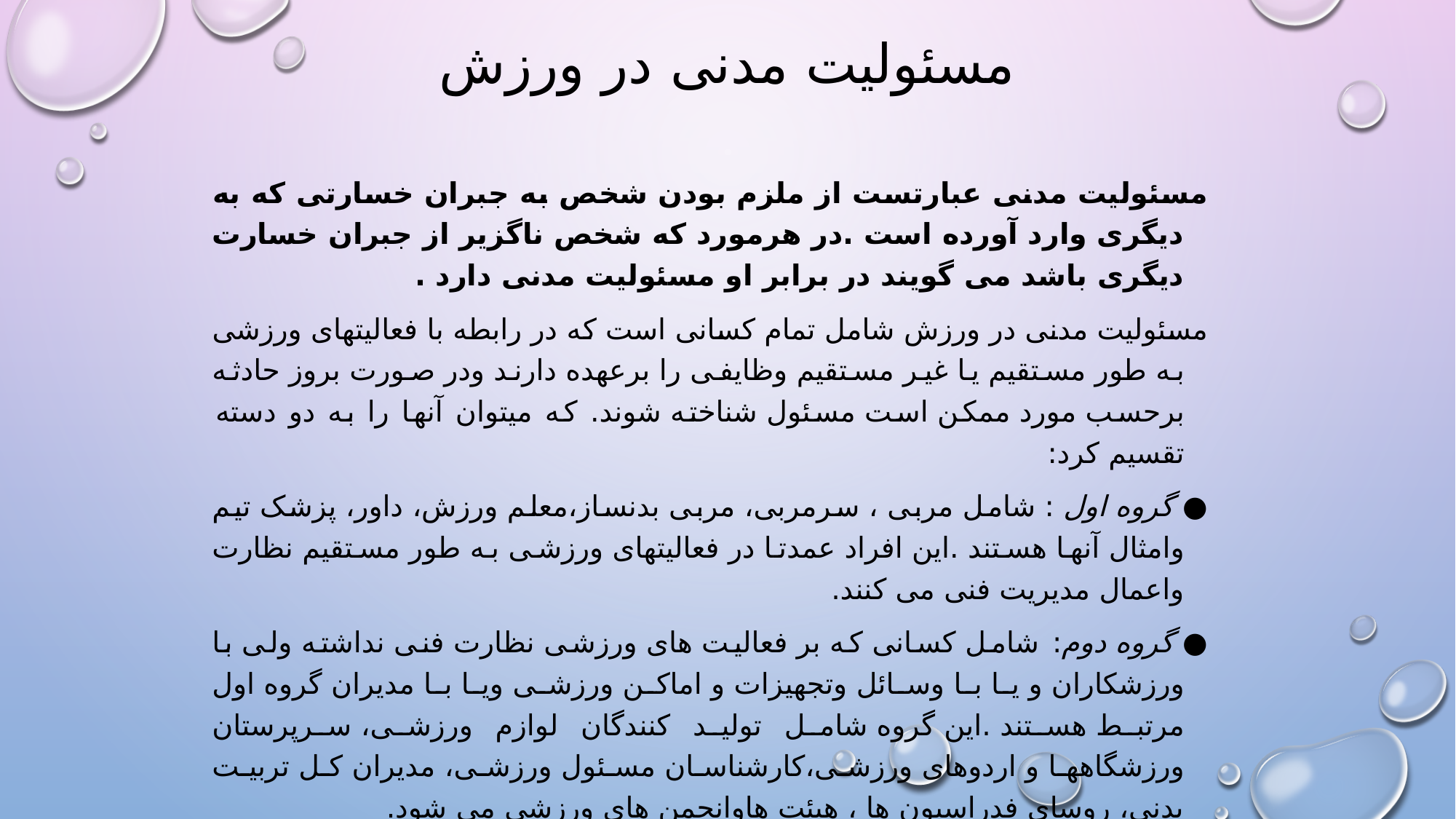

# مسئولیت مدنی در ورزش
مسئولیت مدنی عبارتست از ملزم بودن شخص به جبران خسارتی که به دیگری وارد آورده است .در هرمورد که شخص ناگزیر از جبران خسارت دیگری باشد می گویند در برابر او مسئولیت مدنی دارد .
مسئولیت مدنی در ورزش شامل تمام کسانی است که در رابطه با فعالیتهای ورزشی به طور مستقیم یا غیر مستقیم وظایفی را برعهده دارند ودر صورت بروز حادثه برحسب مورد ممکن است مسئول شناخته شوند. که میتوان آنها را به دو دسته تقسیم کرد:
● گروه اول : شامل مربی ، سرمربی، مربی بدنساز،معلم ورزش، داور، پزشک تیم وامثال آنها هستند .این افراد عمدتا در فعالیتهای ورزشی به طور مستقیم نظارت واعمال مدیریت فنی می کنند.
● گروه دوم: شامل کسانی که بر فعالیت های ورزشی نظارت فنی نداشته ولی با ورزشکاران و یا با وسائل وتجهیزات و اماکن ورزشی ویا با مدیران گروه اول مرتبط هستند .این گروه شامل تولید کنندگان لوازم ورزشی، سرپرستان ورزشگاهها و اردوهای ورزشی،کارشناسان مسئول ورزشی، مدیران کل تربیت بدنی، روسای فدراسیون ها ، هیئت هاوانجمن های ورزشی می شود.